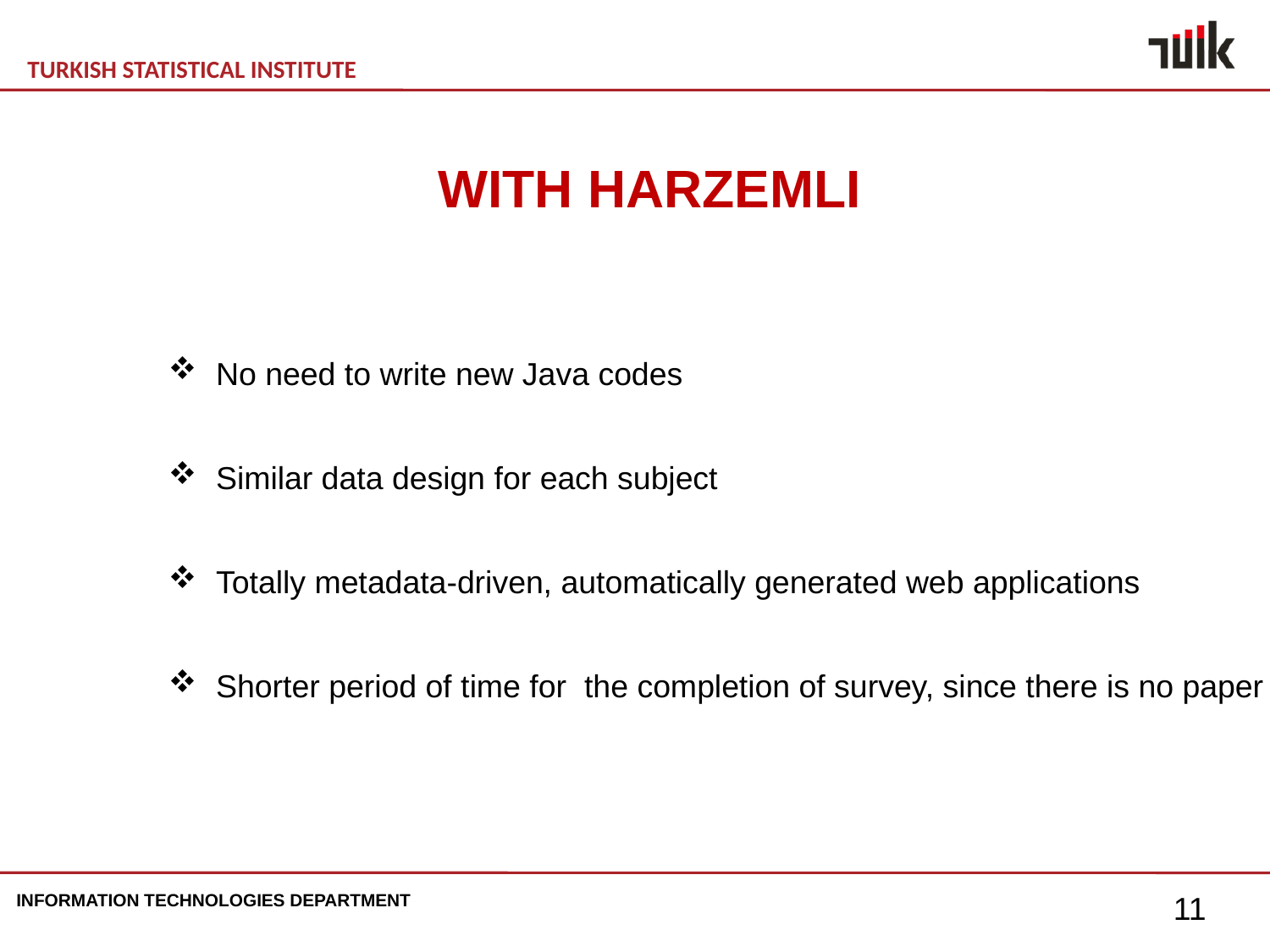

WITH HARZEMLI
No need to write new Java codes

Similar data design for each subject

Totally metadata-driven, automatically generated web applications

Shorter period of time for  the completion of survey, since there is no paper